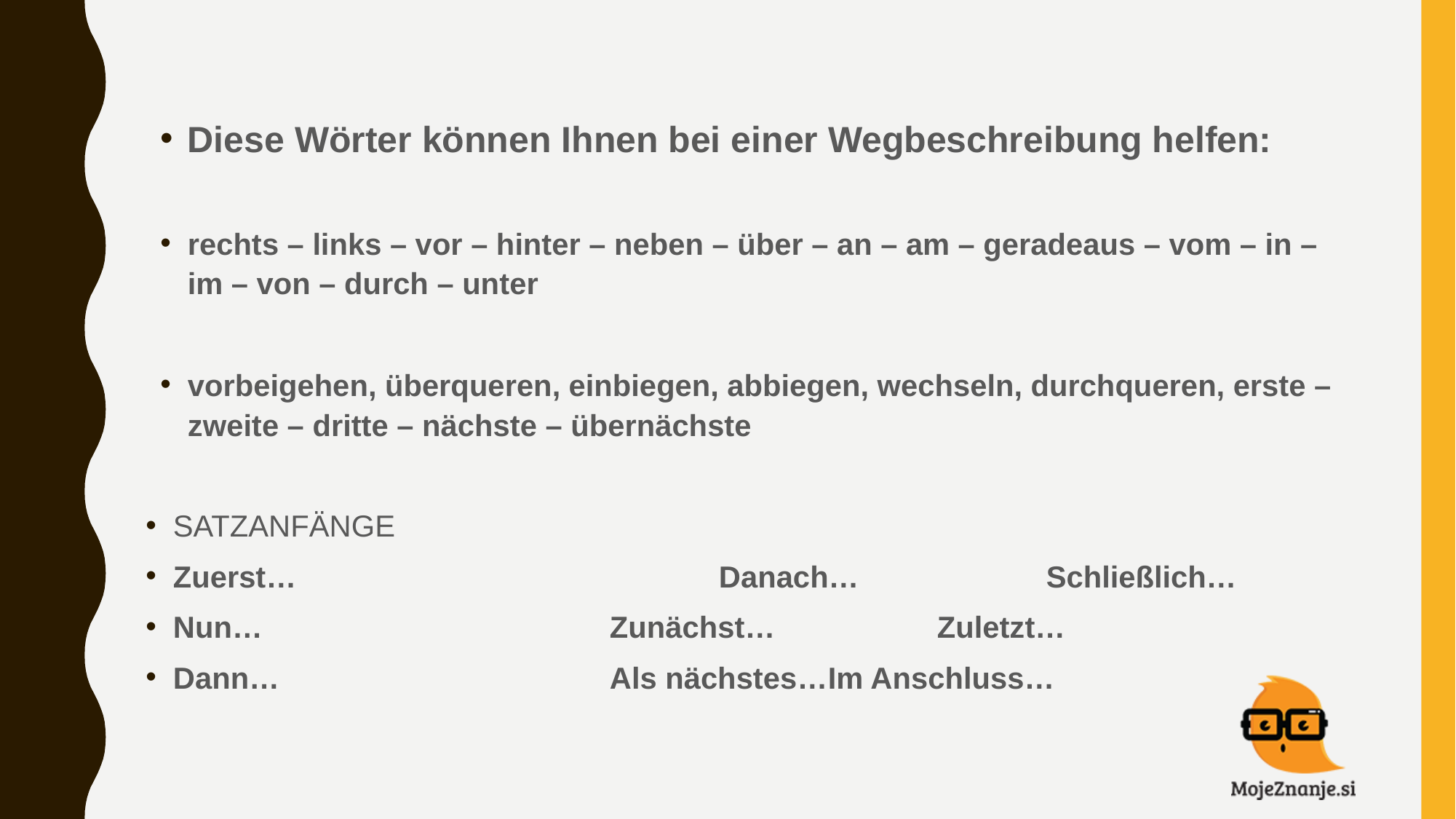

Diese Wörter können Ihnen bei einer Wegbeschreibung helfen:

rechts – links – vor – hinter – neben – über – an – am – geradeaus – vom – in – im – von – durch – unter

vorbeigehen, überqueren, einbiegen, abbiegen, wechseln, durchqueren, erste – zweite – dritte – nächste – übernächste

SATZANFÄNGE
Zuerst…				Danach…		Schließlich…
Nun…				Zunächst…		Zuletzt…
Dann…				Als nächstes…	Im Anschluss…